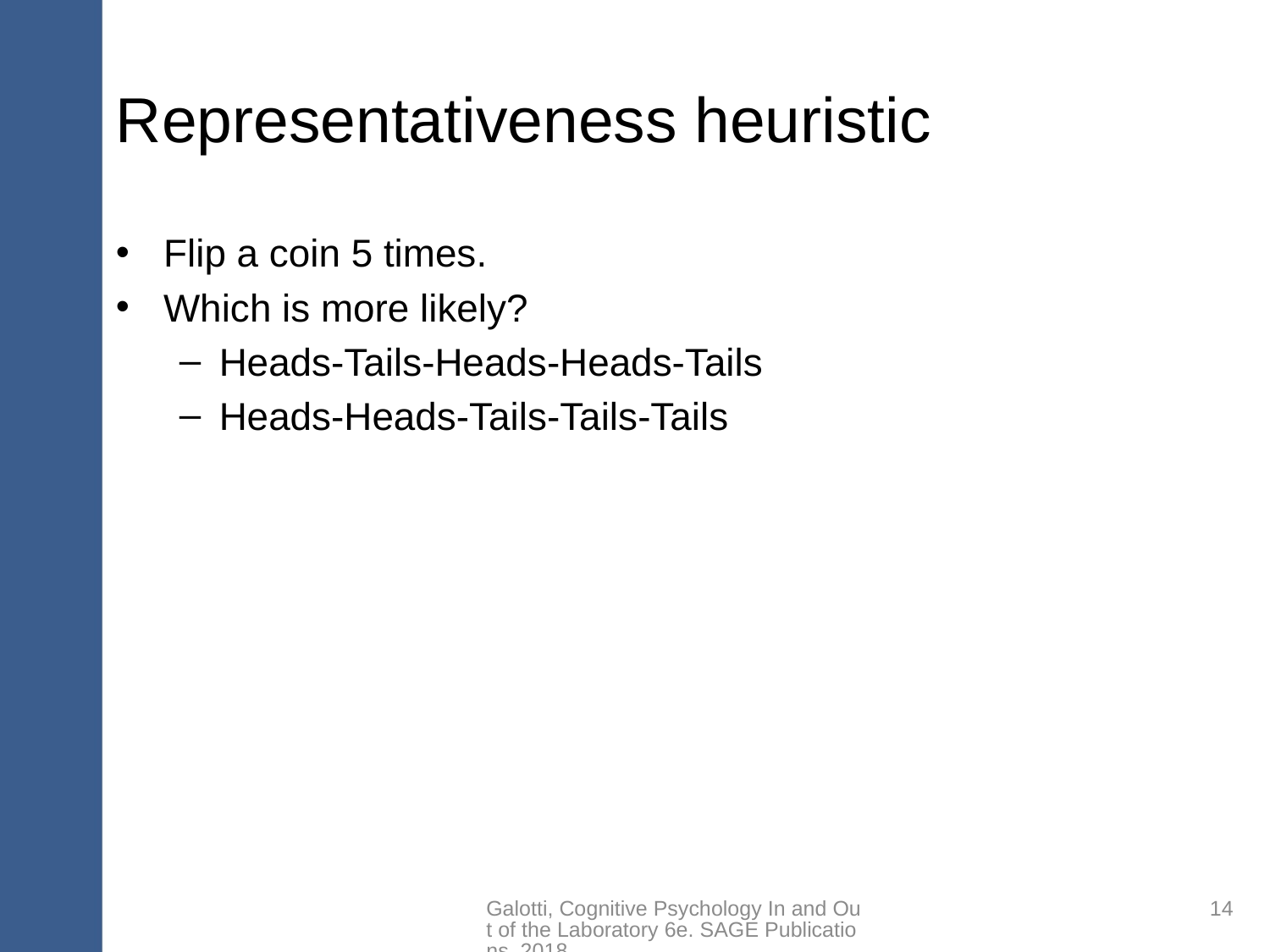

# Representativeness heuristic
Flip a coin 5 times.
Which is more likely?
Heads-Tails-Heads-Heads-Tails
Heads-Heads-Tails-Tails-Tails
Galotti, Cognitive Psychology In and Out of the Laboratory 6e. SAGE Publications, 2018.
14